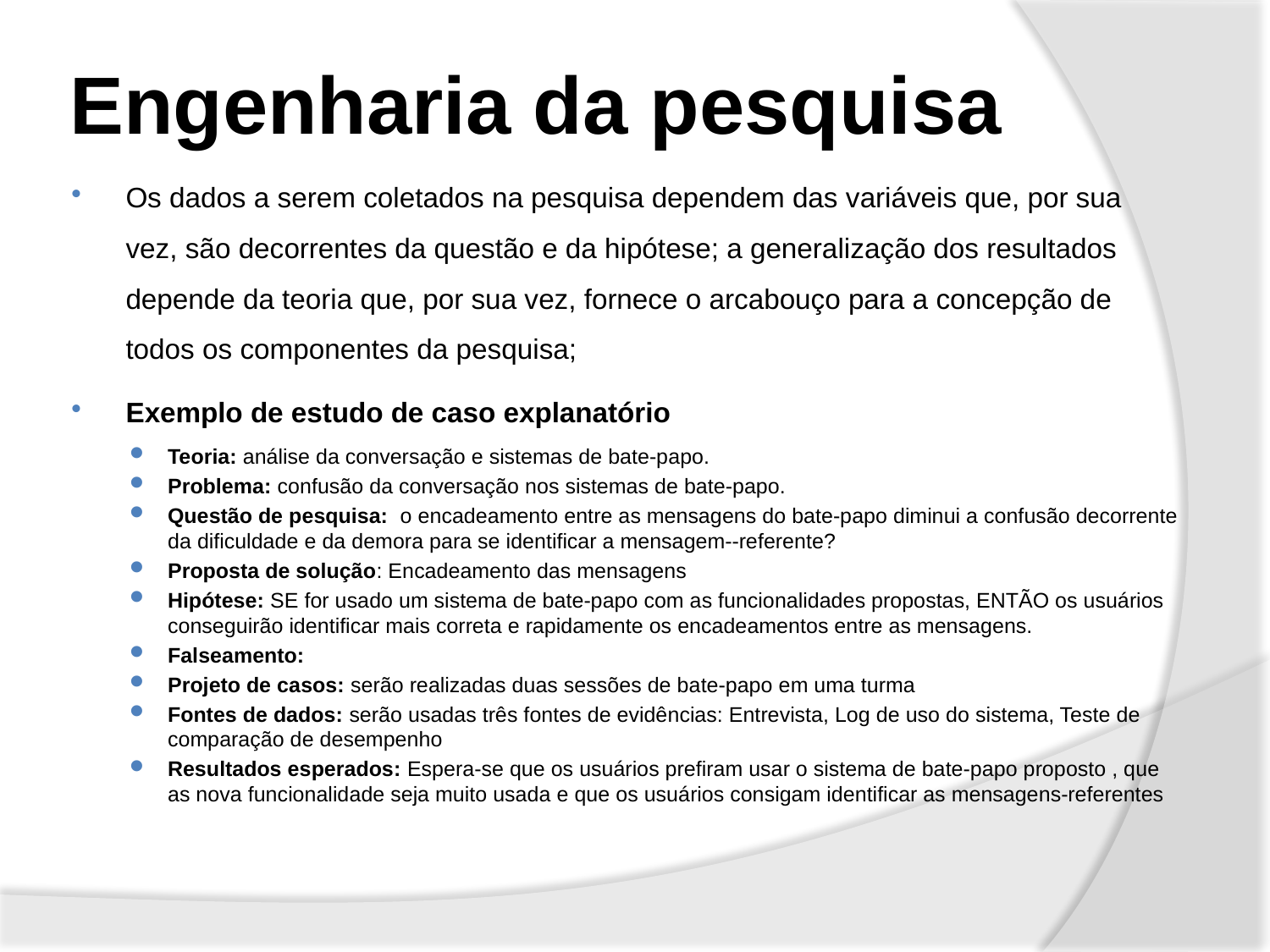

# Engenharia da pesquisa
Os dados a serem coletados na pesquisa dependem das variáveis que, por sua vez, são decorrentes da questão e da hipótese; a generalização dos resultados depende da teoria que, por sua vez, fornece o arcabouço para a concepção de todos os componentes da pesquisa;
Exemplo de estudo de caso explanatório
Teoria: análise da conversação e sistemas de bate-papo.
Problema: confusão da conversação nos sistemas de bate-papo.
Questão de pesquisa:  o encadeamento entre as mensagens do bate-papo diminui a confusão decorrente da dificuldade e da demora para se identificar a mensagem--referente?
Proposta de solução: Encadeamento das mensagens
Hipótese: SE for usado um sistema de bate-papo com as funcionalidades propostas, ENTÃO os usuários conseguirão identificar mais correta e rapidamente os encadeamentos entre as mensagens.
Falseamento:
Projeto de casos: serão realizadas duas sessões de bate-papo em uma turma
Fontes de dados: serão usadas três fontes de evidências: Entrevista, Log de uso do sistema, Teste de comparação de desempenho
Resultados esperados: Espera-se que os usuários prefiram usar o sistema de bate-papo proposto , que as nova funcionalidade seja muito usada e que os usuários consigam identificar as mensagens-referentes